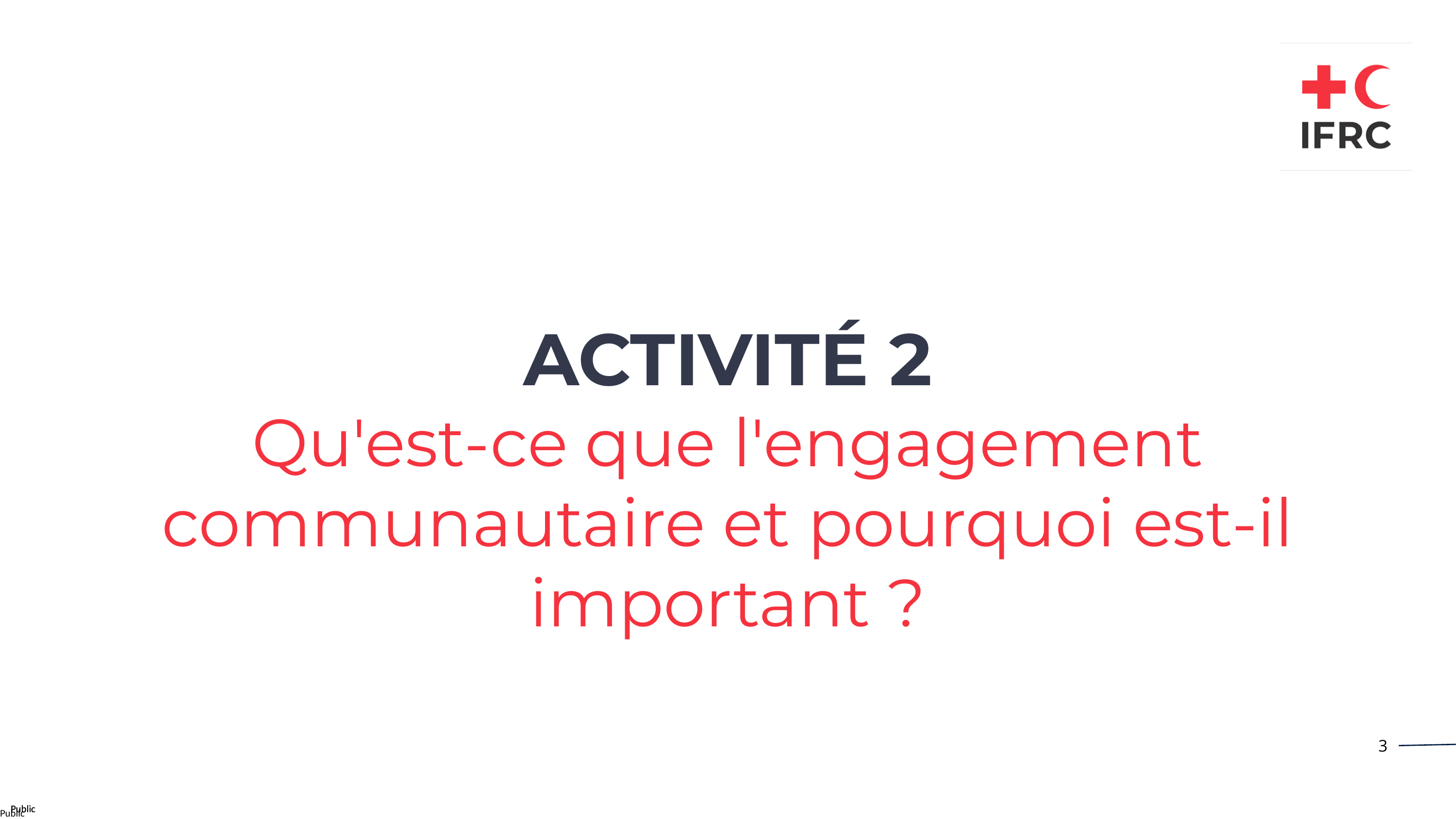

ACTIVITÉ 2
Qu'est-ce que l'engagement communautaire et pourquoi est-il important ?